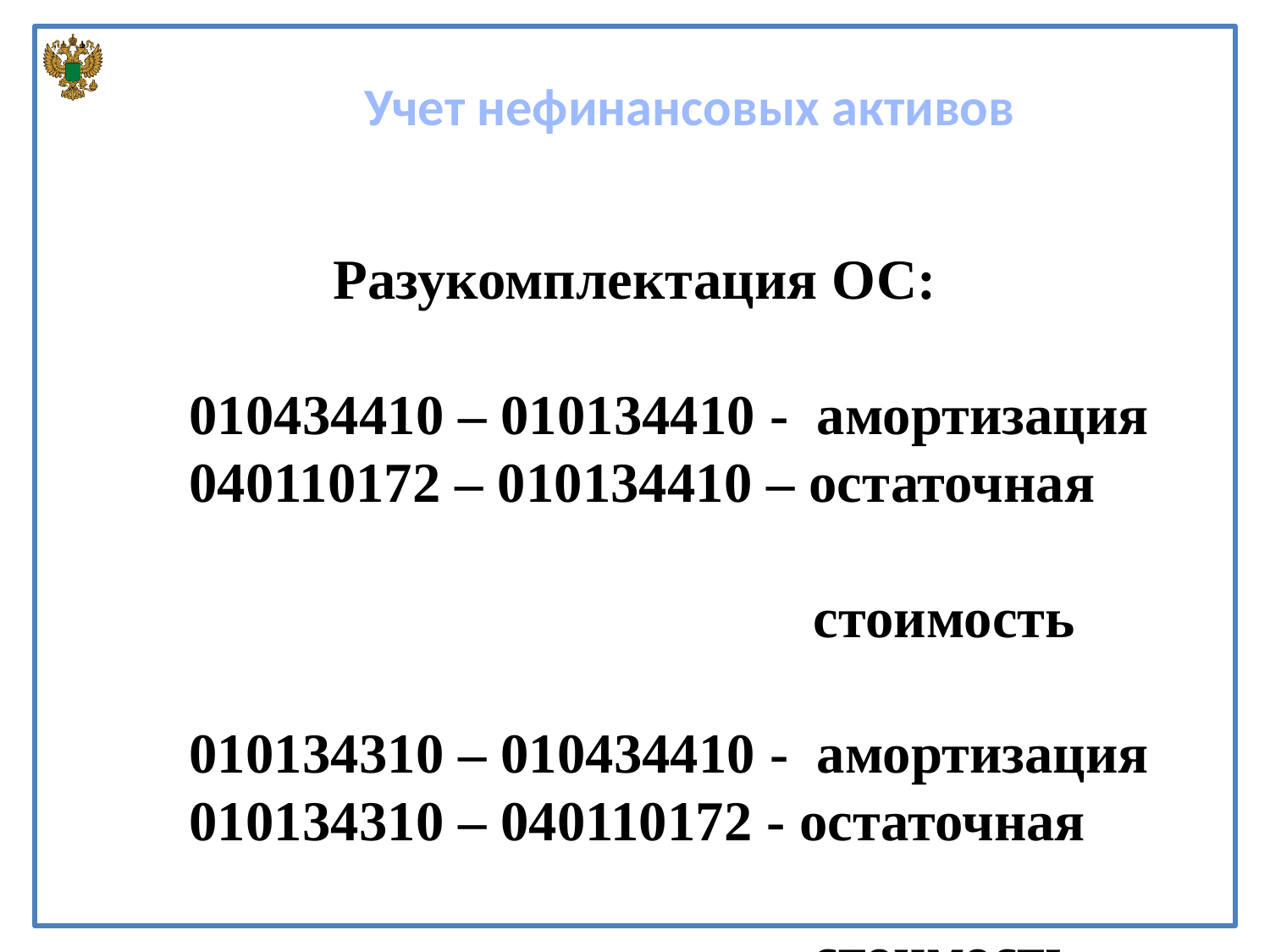

Учет нефинансовых активов

Разукомплектация ОС:

          010434410 – 010134410 -  амортизация
          040110172 – 010134410 – остаточная
                                                      стоимость

          010134310 – 010434410 -  амортизация
          010134310 – 040110172 - остаточная
                                                      стоимость